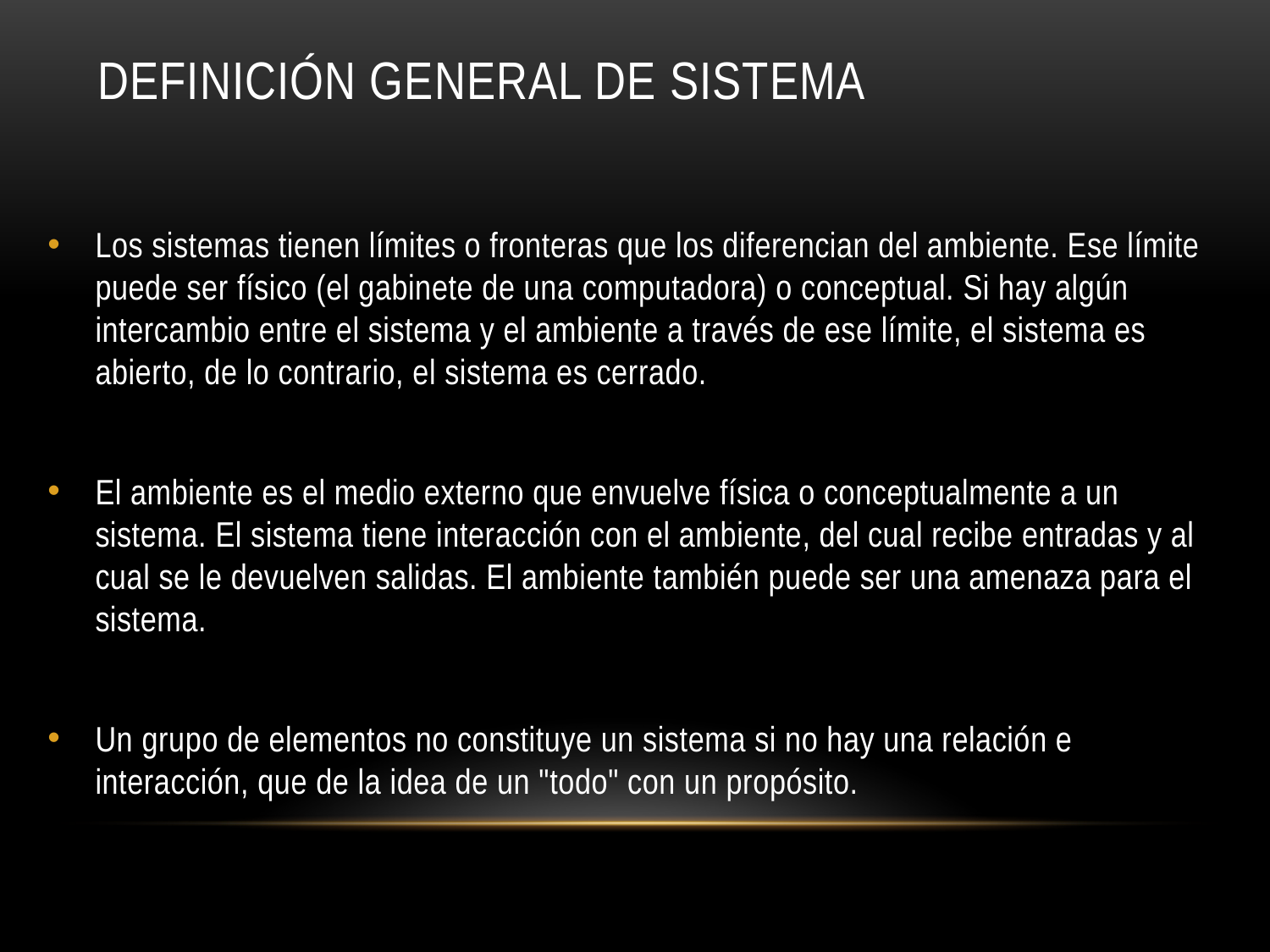

# Definición general de Sistema

Los sistemas tienen límites o fronteras que los diferencian del ambiente. Ese límite puede ser físico (el gabinete de una computadora) o conceptual. Si hay algún intercambio entre el sistema y el ambiente a través de ese límite, el sistema es abierto, de lo contrario, el sistema es cerrado.

El ambiente es el medio externo que envuelve física o conceptualmente a un sistema. El sistema tiene interacción con el ambiente, del cual recibe entradas y al cual se le devuelven salidas. El ambiente también puede ser una amenaza para el sistema.

Un grupo de elementos no constituye un sistema si no hay una relación e interacción, que de la idea de un "todo" con un propósito.